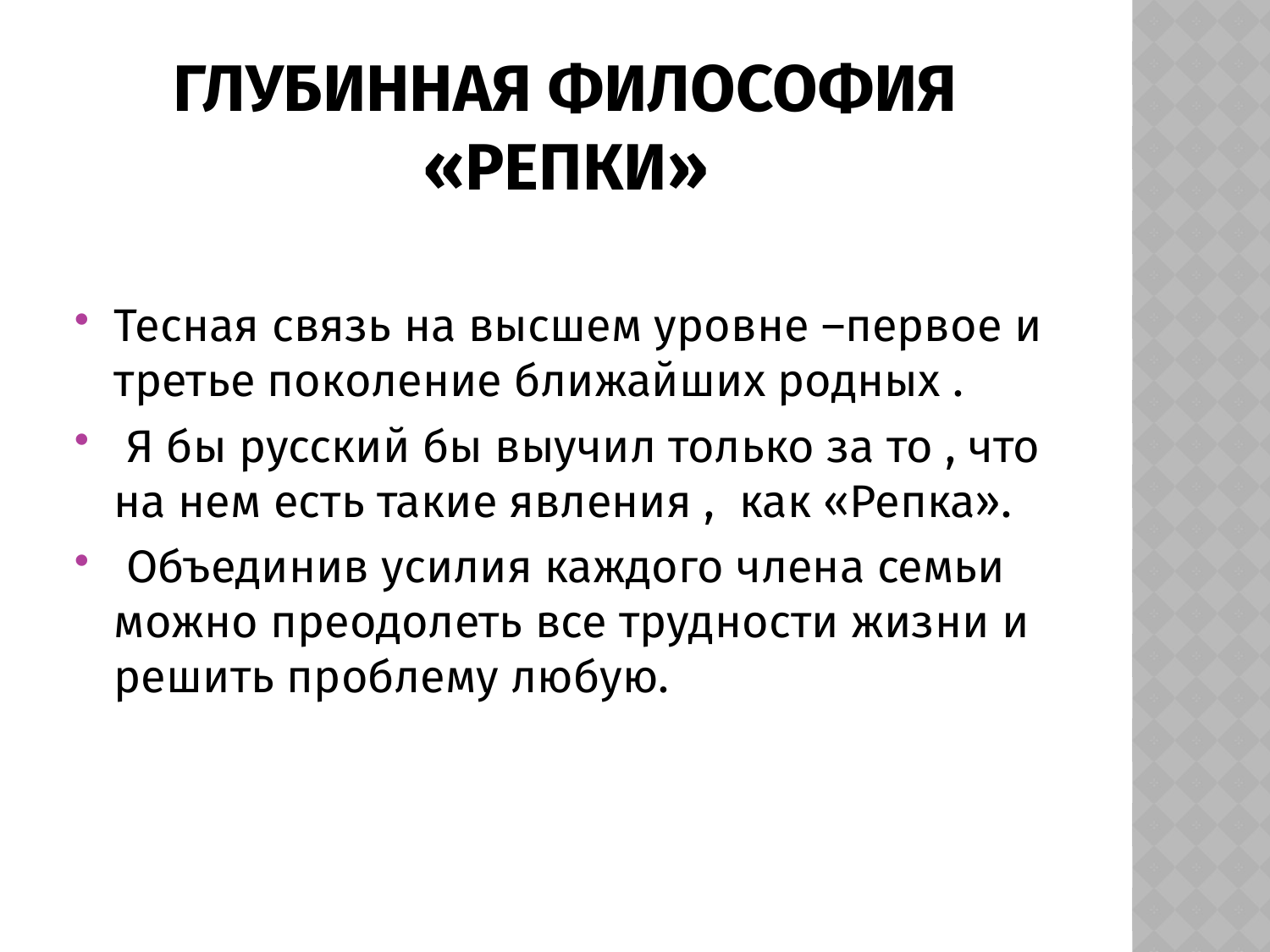

# Глубинная философия «Репки»

Тесная связь на высшем уровне –первое и третье поколение ближайших родных .
 Я бы русский бы выучил только за то , что на нем есть такие явления ,  как «Репка».
 Объединив усилия каждого члена семьи можно преодолеть все трудности жизни и решить проблему любую.